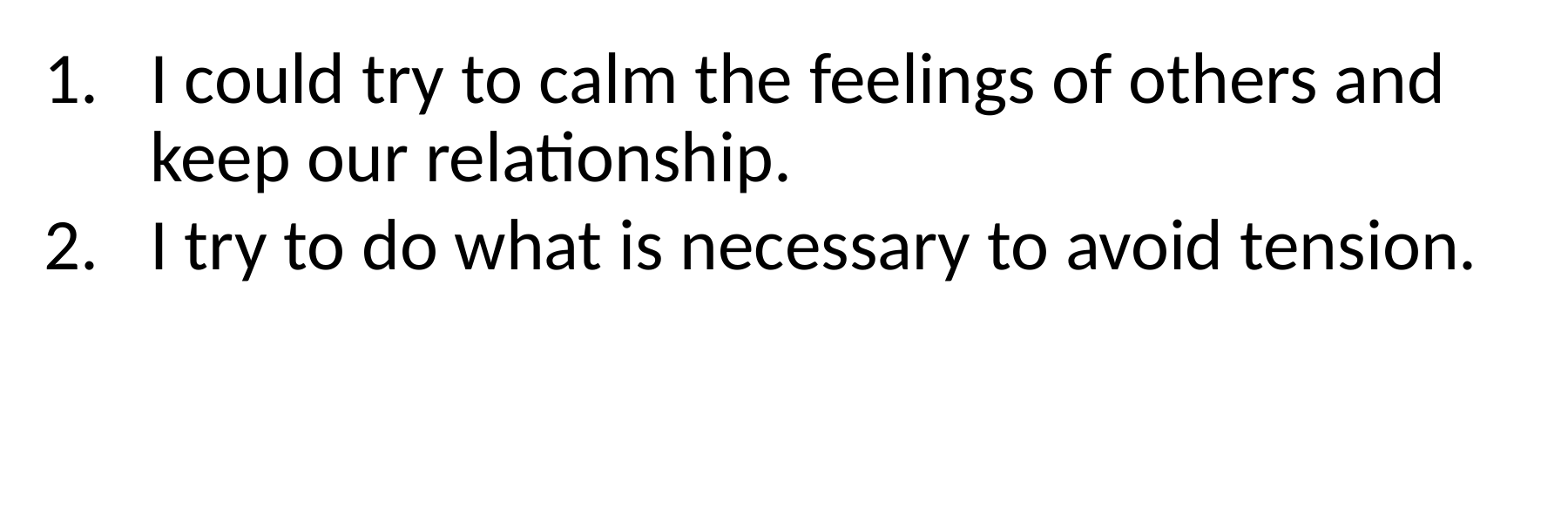

I could try to calm the feelings of others and keep our relationship.
I try to do what is necessary to avoid tension.